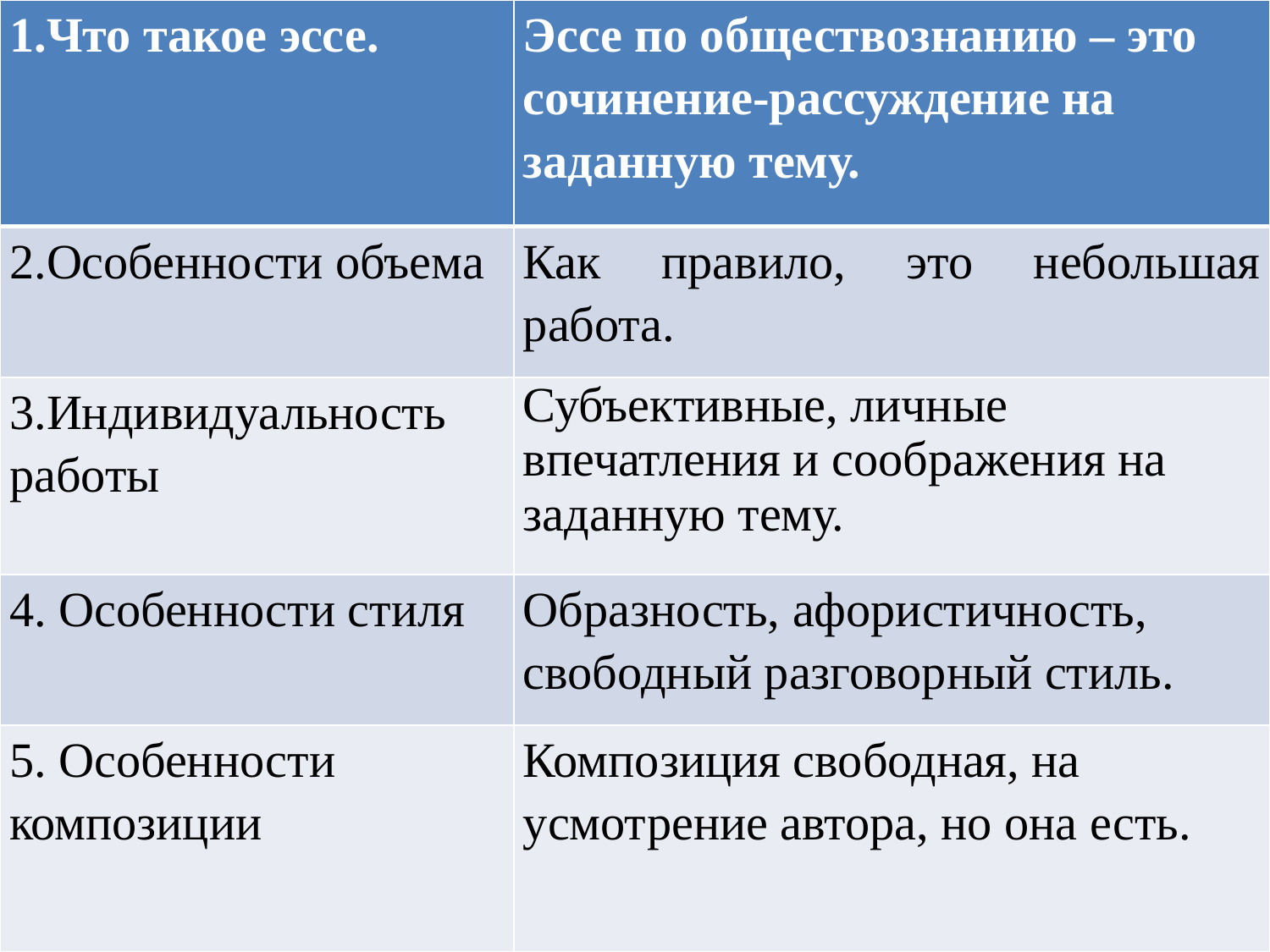

| 1.Что такое эссе. | Эссе по обществознанию – это сочинение-рассуждение на заданную тему. |
| --- | --- |
| 2.Особенности объема | Как правило, это небольшая работа. |
| 3.Индивидуальность работы | Субъективные, личные впечатления и соображения на заданную тему. |
| 4. Особенности стиля | Образность, афористичность, свободный разговорный стиль. |
| 5. Особенности композиции | Композиция свободная, на усмотрение автора, но она есть. |